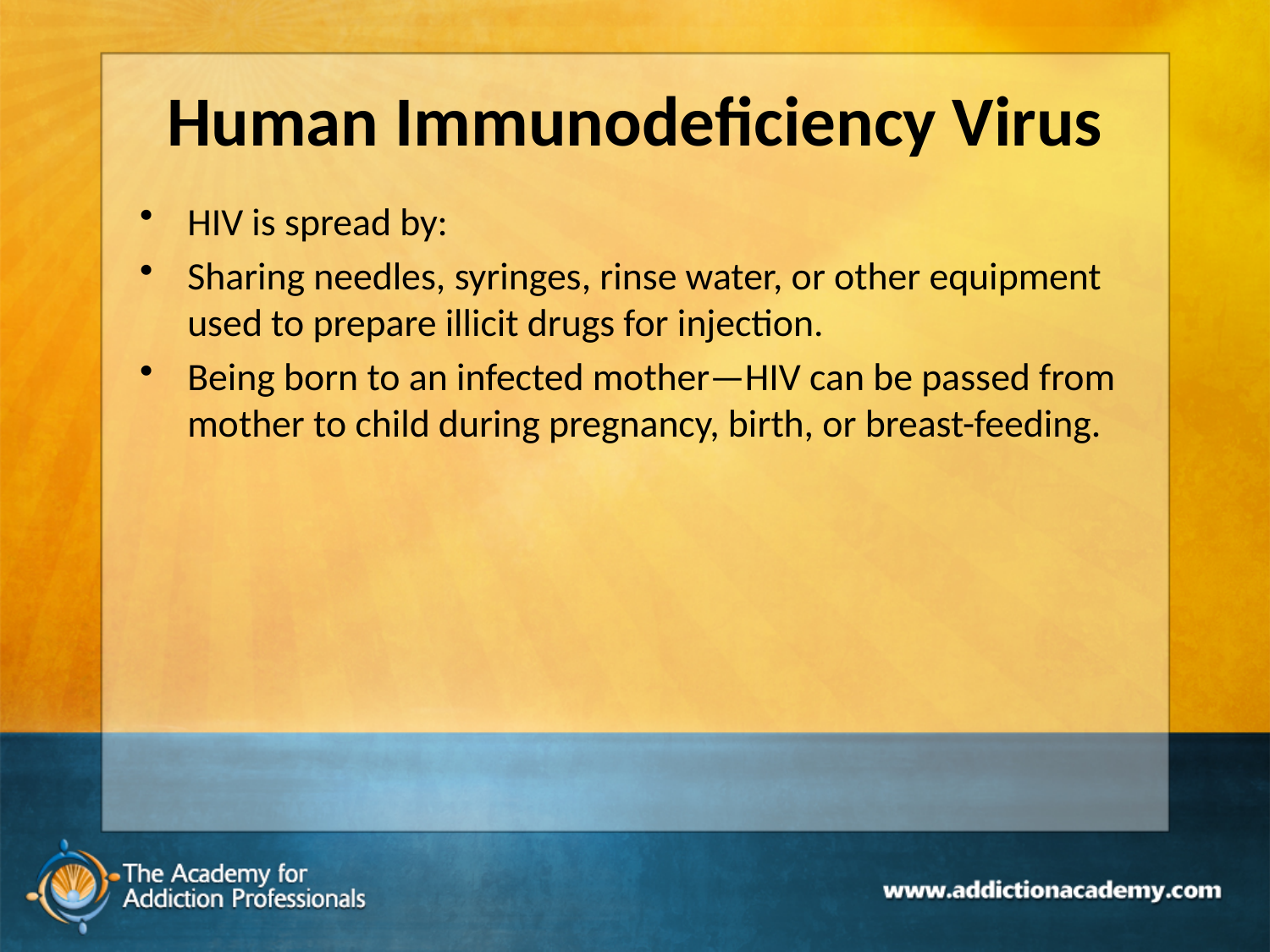

# Human Immunodeficiency Virus
HIV is spread by:
Sharing needles, syringes, rinse water, or other equipment used to prepare illicit drugs for injection.
Being born to an infected mother—HIV can be passed from mother to child during pregnancy, birth, or breast-feeding.